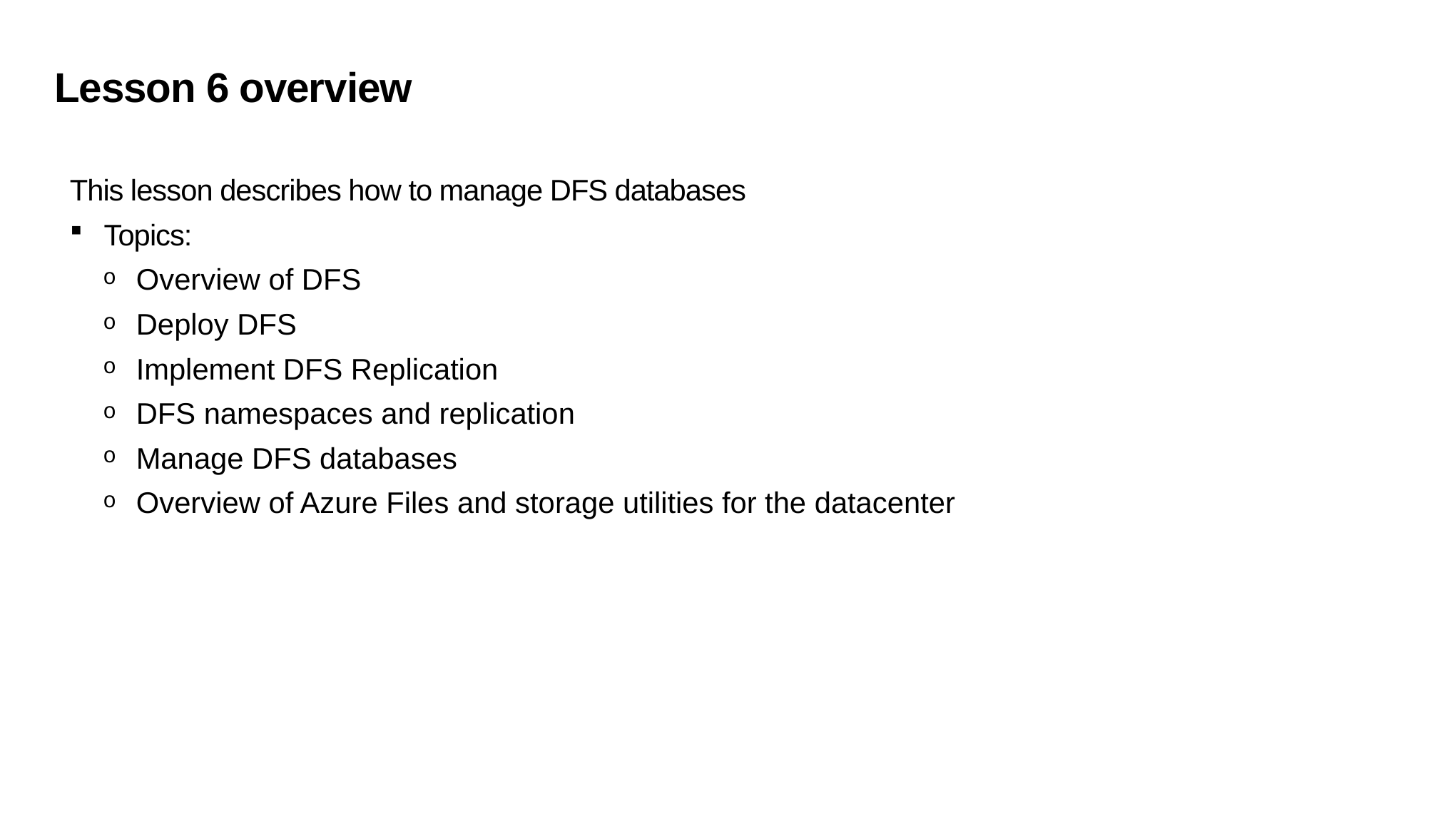

# Lesson 6 overview
This lesson describes how to manage DFS databases
Topics:
Overview of DFS
Deploy DFS
Implement DFS Replication
DFS namespaces and replication
Manage DFS databases
Overview of Azure Files and storage utilities for the datacenter